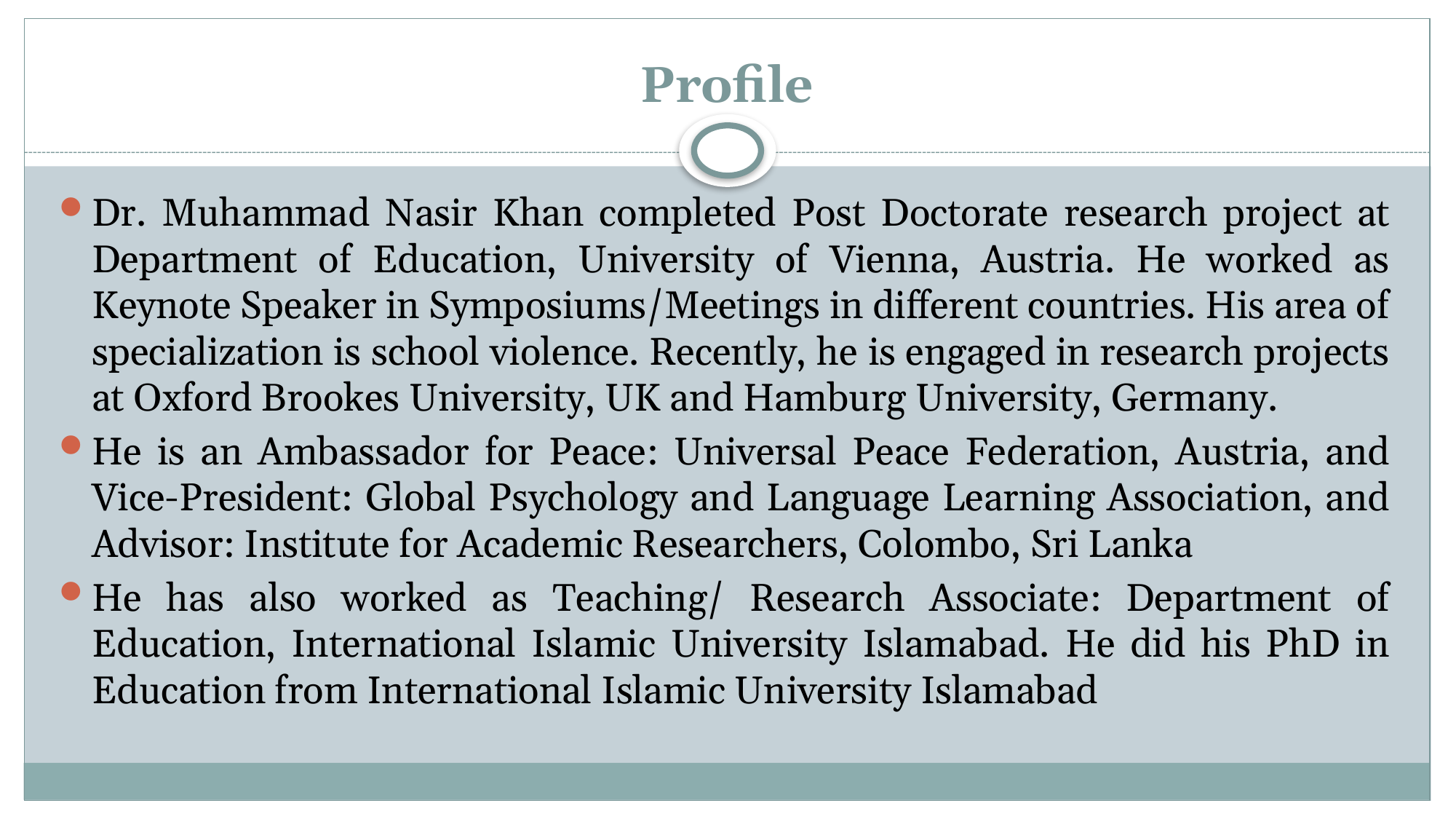

# Profile
Dr. Muhammad Nasir Khan completed Post Doctorate research project at Department of Education, University of Vienna, Austria. He worked as Keynote Speaker in Symposiums/Meetings in different countries. His area of specialization is school violence. Recently, he is engaged in research projects at Oxford Brookes University, UK and Hamburg University, Germany.
He is an Ambassador for Peace: Universal Peace Federation, Austria, and Vice-President: Global Psychology and Language Learning Association, and Advisor: Institute for Academic Researchers, Colombo, Sri Lanka
He has also worked as Teaching/ Research Associate: Department of Education, International Islamic University Islamabad. He did his PhD in Education from International Islamic University Islamabad